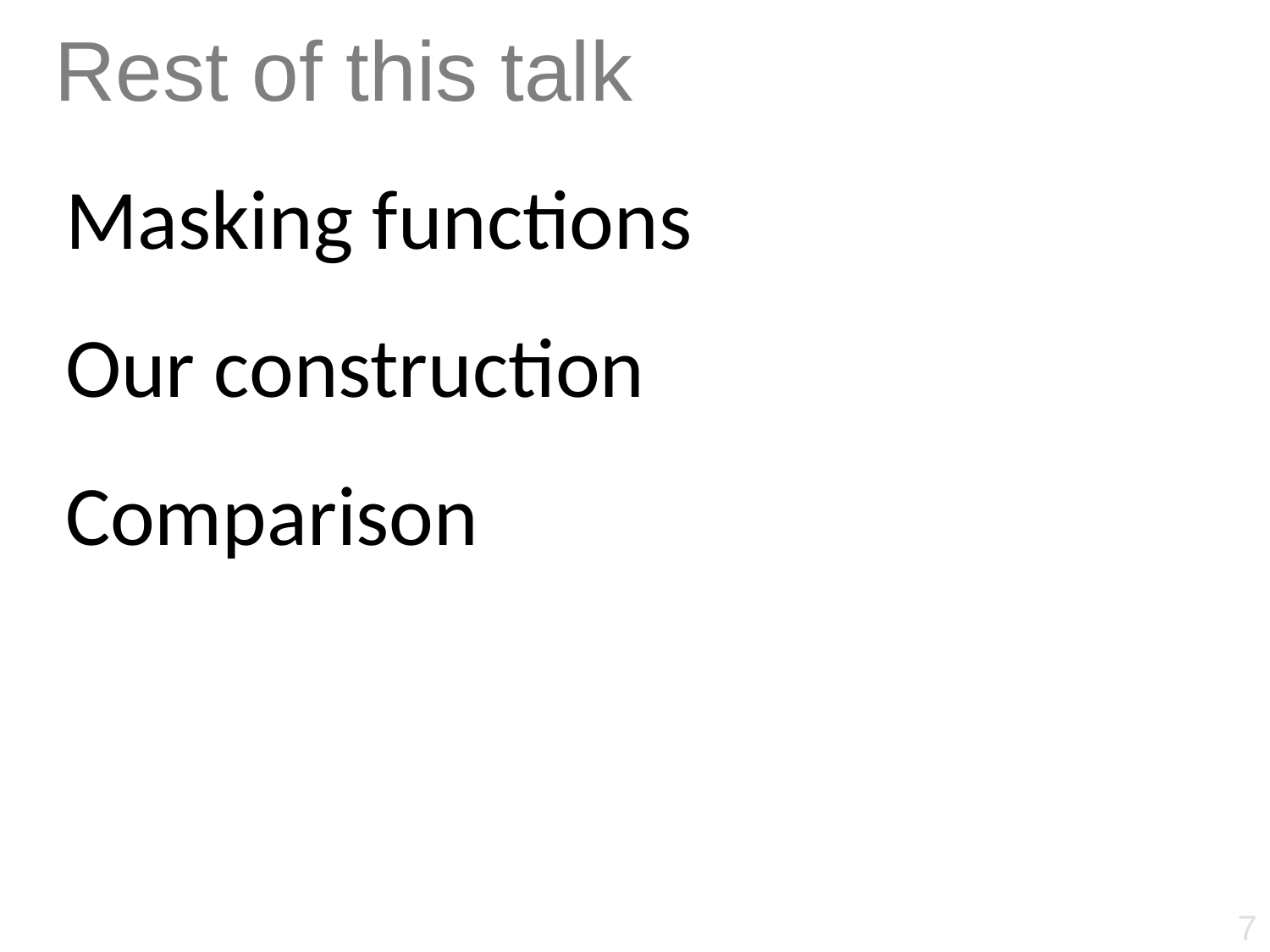

Rest of this talk
Masking functions
Our construction
Comparison
7